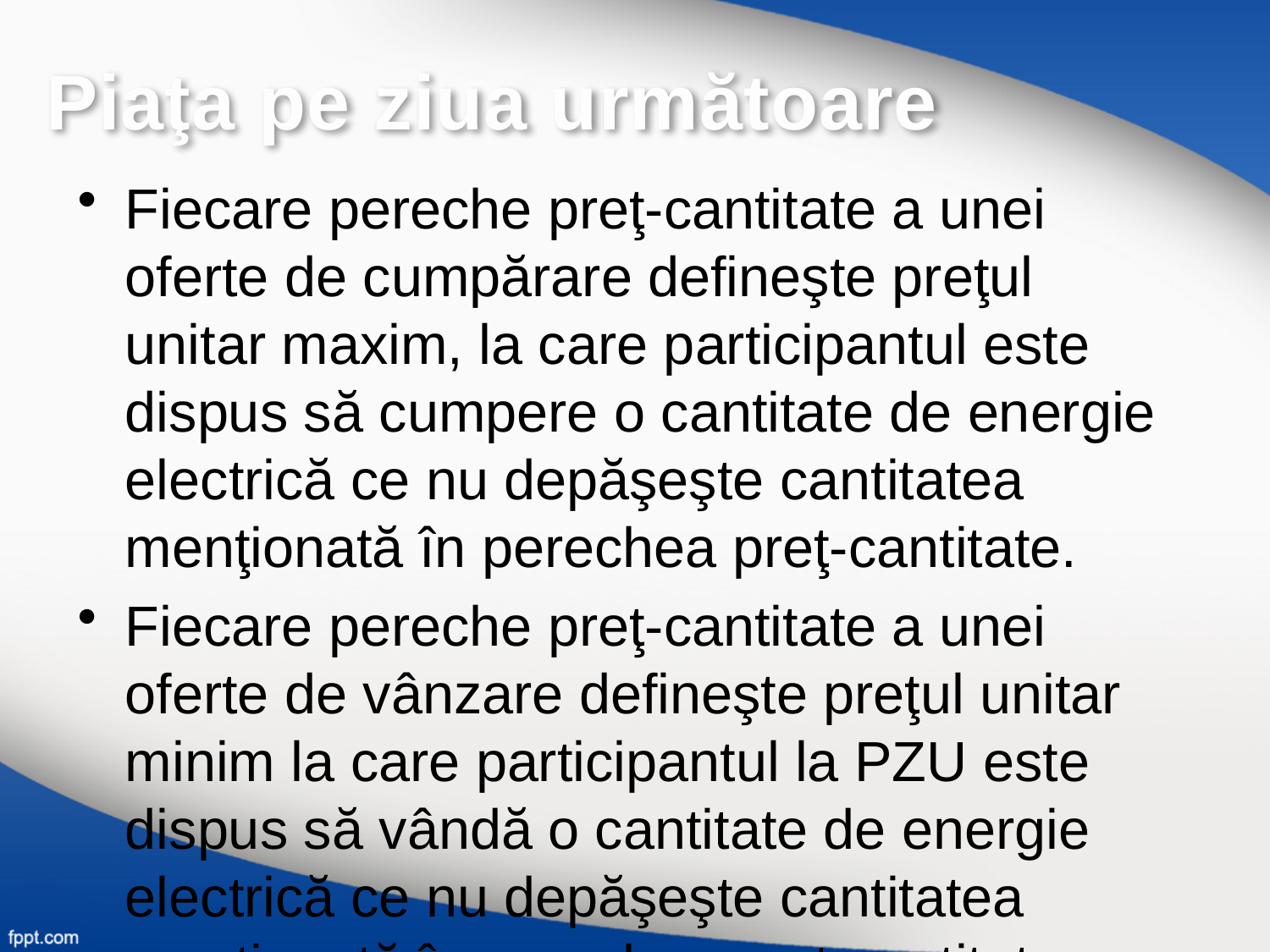

Piaţa pe ziua următoare
Fiecare pereche preţ-cantitate a unei oferte de cumpărare defineşte preţul unitar maxim, la care participantul este dispus să cumpere o cantitate de energie electrică ce nu depăşeşte cantitatea menţionată în perechea preţ-cantitate.
Fiecare pereche preţ-cantitate a unei oferte de vânzare defineşte preţul unitar minim la care participantul la PZU este dispus să vândă o cantitate de energie electrică ce nu depăşeşte cantitatea menţionată în perechea preţ-cantitate.